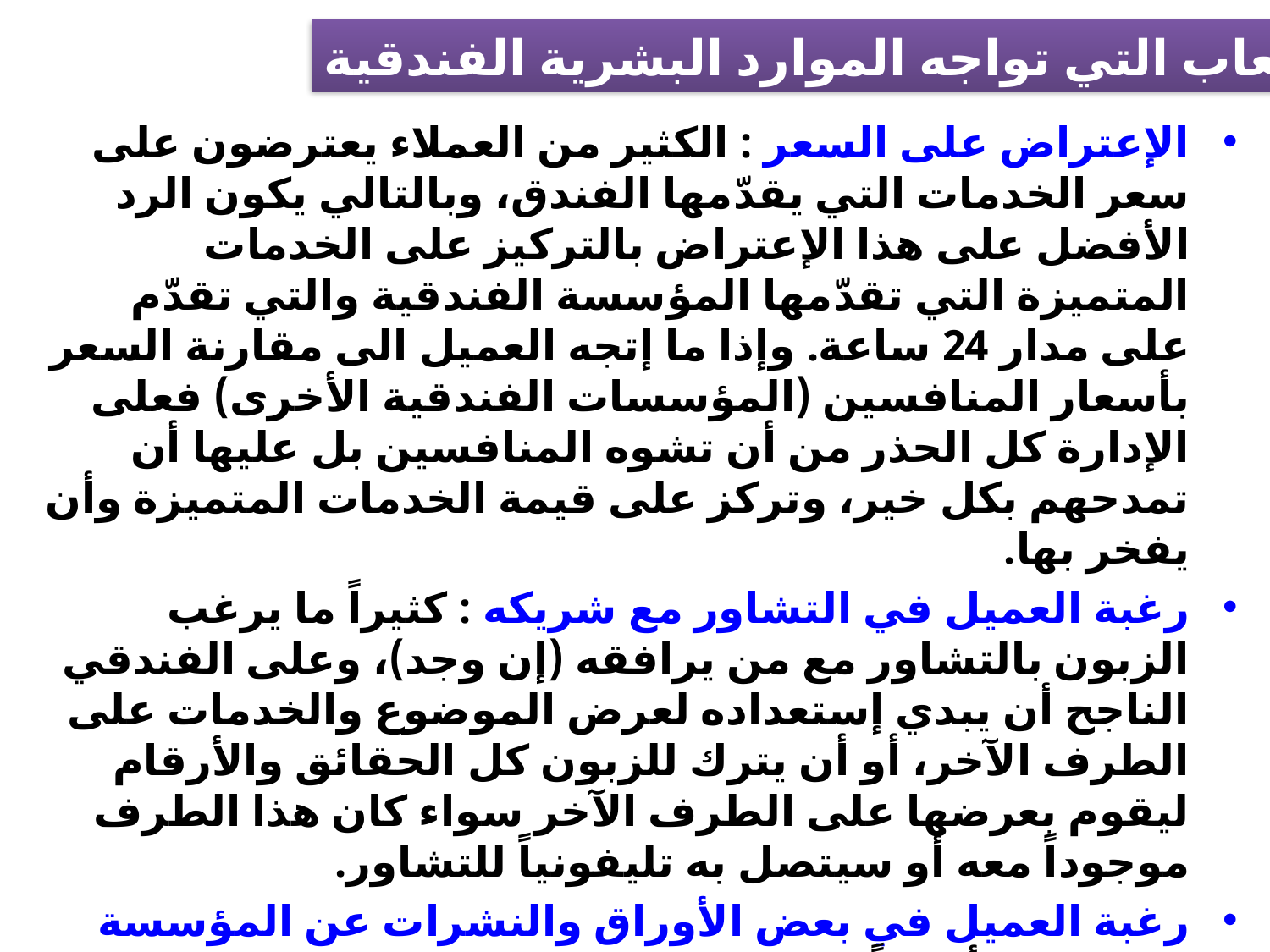

الصعاب التي تواجه الموارد البشرية الفندقية
الإعتراض على السعر : الكثير من العملاء يعترضون على سعر الخدمات التي يقدّمها الفندق، وبالتالي يكون الرد الأفضل على هذا الإعتراض بالتركيز على الخدمات المتميزة التي تقدّمها المؤسسة الفندقية والتي تقدّم على مدار 24 ساعة. وإذا ما إتجه العميل الى مقارنة السعر بأسعار المنافسين (المؤسسات الفندقية الأخرى) فعلى الإدارة كل الحذر من أن تشوه المنافسين بل عليها أن تمدحهم بكل خير، وتركز على قيمة الخدمات المتميزة وأن يفخر بها.
رغبة العميل في التشاور مع شريكه : كثيراً ما يرغب الزبون بالتشاور مع من يرافقه (إن وجد)، وعلى الفندقي الناجح أن يبدي إستعداده لعرض الموضوع والخدمات على الطرف الآخر، أو أن يترك للزبون كل الحقائق والأرقام ليقوم بعرضها على الطرف الآخر سواء كان هذا الطرف موجوداً معه أو سيتصل به تليفونياً للتشاور.
رغبة العميل في بعض الأوراق والنشرات عن المؤسسة الفندقية : أحياناً يستخدم العميل هذه الطريقة للهروب من الفندقي، وعلى الفندقي في هذه الحالة أن يقدّم كافة الأوراق والنشرات المطلوبة للعميل مع مواصلة تقديم عرضه للخدمات موضحاً النقاط الهامة في ذلك، وإذا لم يرغب العميل في إستكمال العرض، فيجب على الفندقي أن يتركه بعد تحديد موعد آخر معه.